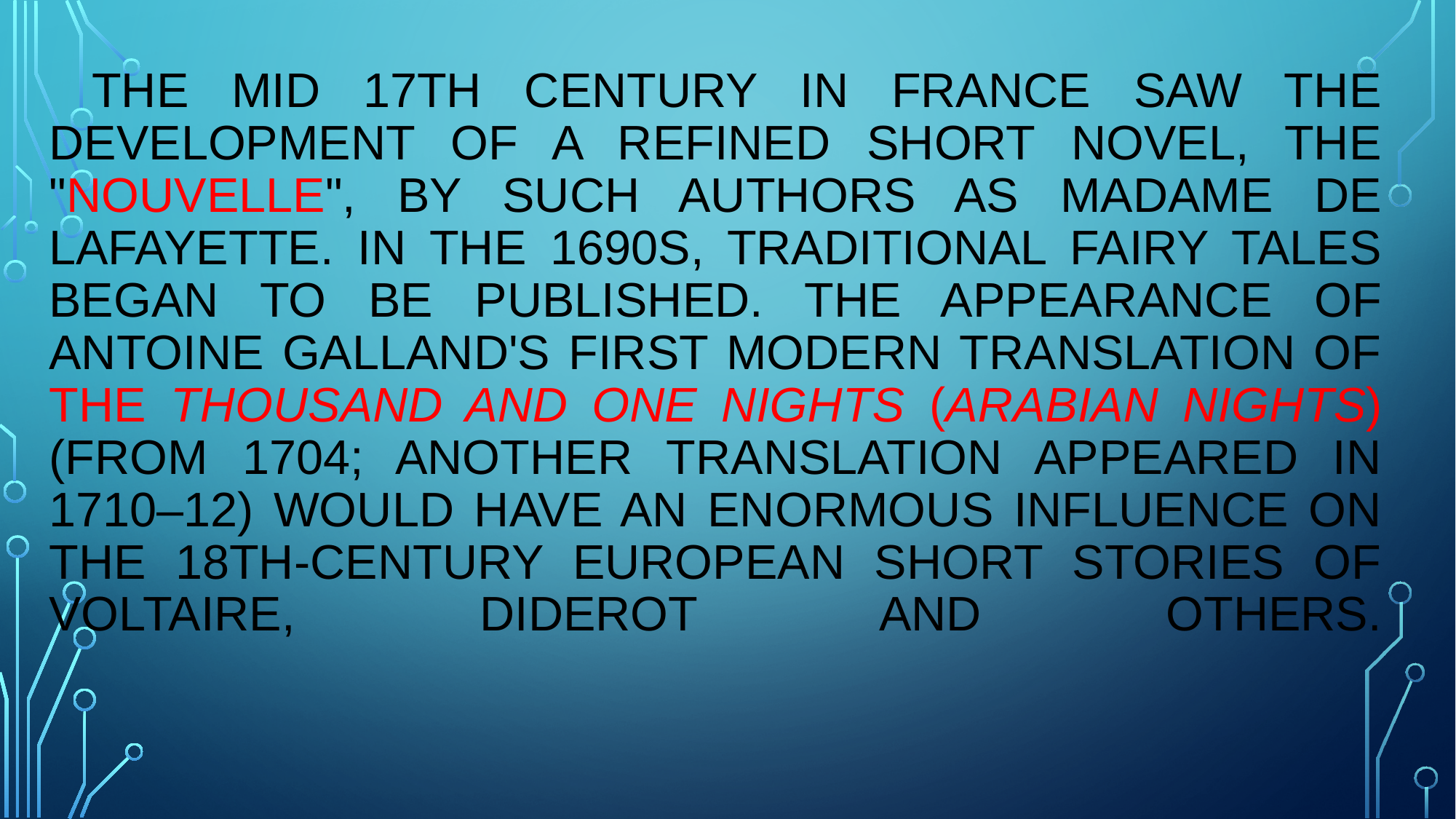

# The mid 17th century in France saw the development of a refined short novel, the "nouvelle", by such authors as Madame de Lafayette. In the 1690s, traditional fairy tales began to be published. The appearance of Antoine Galland's first modern translation of the Thousand and One Nights (Arabian Nights) (from 1704; another translation appeared in 1710–12) would have an enormous influence on the 18th-century European short stories of Voltaire, Diderot and others.